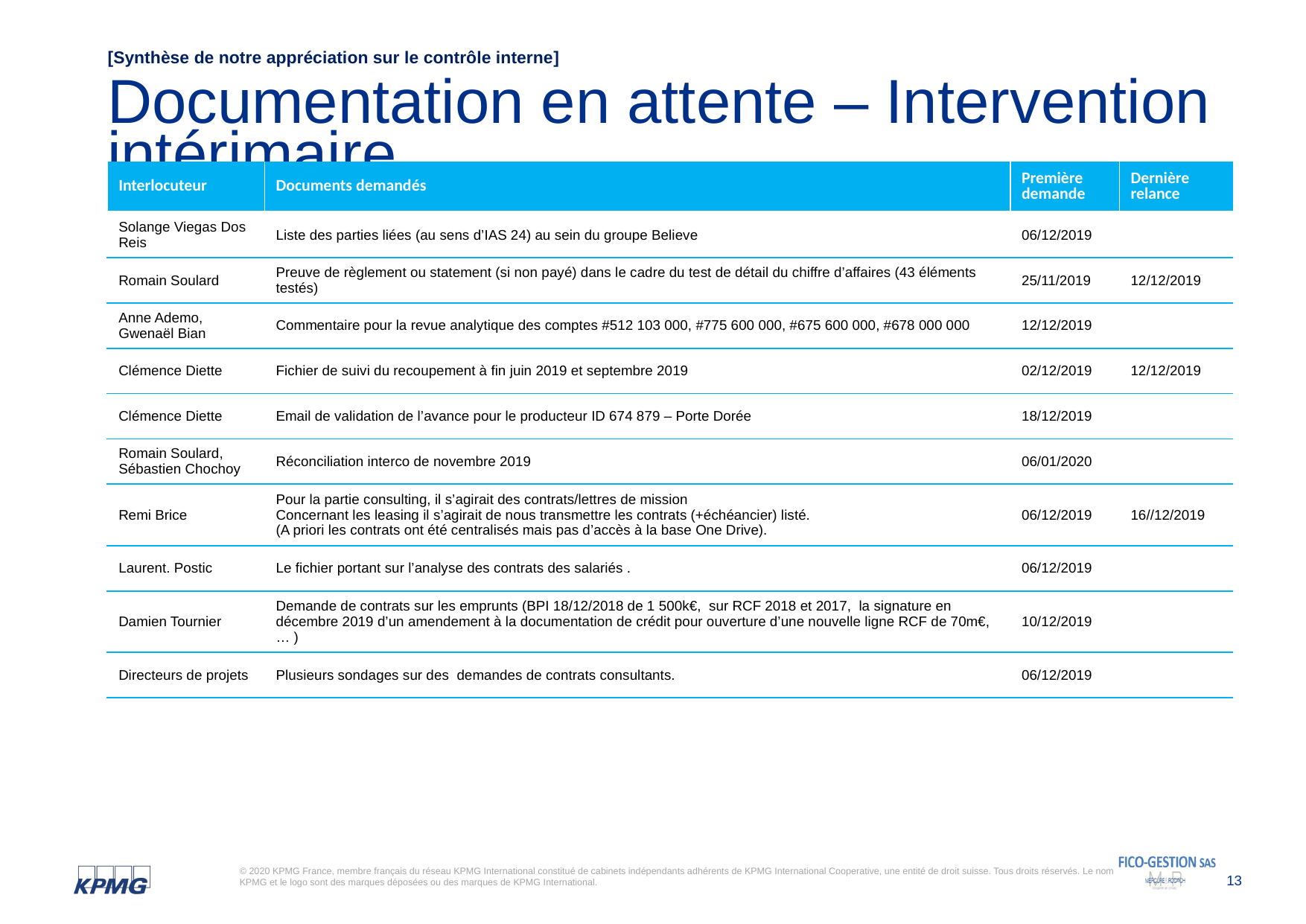

[Synthèse de notre appréciation sur le contrôle interne]
Documentation en attente – Intervention intérimaire
| Interlocuteur | Documents demandés | Première demande | Dernière relance |
| --- | --- | --- | --- |
| Solange Viegas Dos Reis | Liste des parties liées (au sens d’IAS 24) au sein du groupe Believe | 06/12/2019 |  |
| Romain Soulard | Preuve de règlement ou statement (si non payé) dans le cadre du test de détail du chiffre d’affaires (43 éléments testés) | 25/11/2019 | 12/12/2019 |
| Anne Ademo, Gwenaël Bian | Commentaire pour la revue analytique des comptes #512 103 000, #775 600 000, #675 600 000, #678 000 000 | 12/12/2019 |  |
| Clémence Diette | Fichier de suivi du recoupement à fin juin 2019 et septembre 2019 | 02/12/2019 | 12/12/2019 |
| Clémence Diette | Email de validation de l’avance pour le producteur ID 674 879 – Porte Dorée | 18/12/2019 |  |
| Romain Soulard, Sébastien Chochoy | Réconciliation interco de novembre 2019 | 06/01/2020 |  |
| Remi Brice | Pour la partie consulting, il s’agirait des contrats/lettres de mission Concernant les leasing il s’agirait de nous transmettre les contrats (+échéancier) listé. (A priori les contrats ont été centralisés mais pas d’accès à la base One Drive). | 06/12/2019 | 16//12/2019 |
| Laurent. Postic | Le fichier portant sur l’analyse des contrats des salariés . | 06/12/2019 |  |
| Damien Tournier | Demande de contrats sur les emprunts (BPI 18/12/2018 de 1 500k€, sur RCF 2018 et 2017, la signature en décembre 2019 d’un amendement à la documentation de crédit pour ouverture d’une nouvelle ligne RCF de 70m€,… ) | 10/12/2019 |  |
| Directeurs de projets | Plusieurs sondages sur des demandes de contrats consultants. | 06/12/2019 |  |